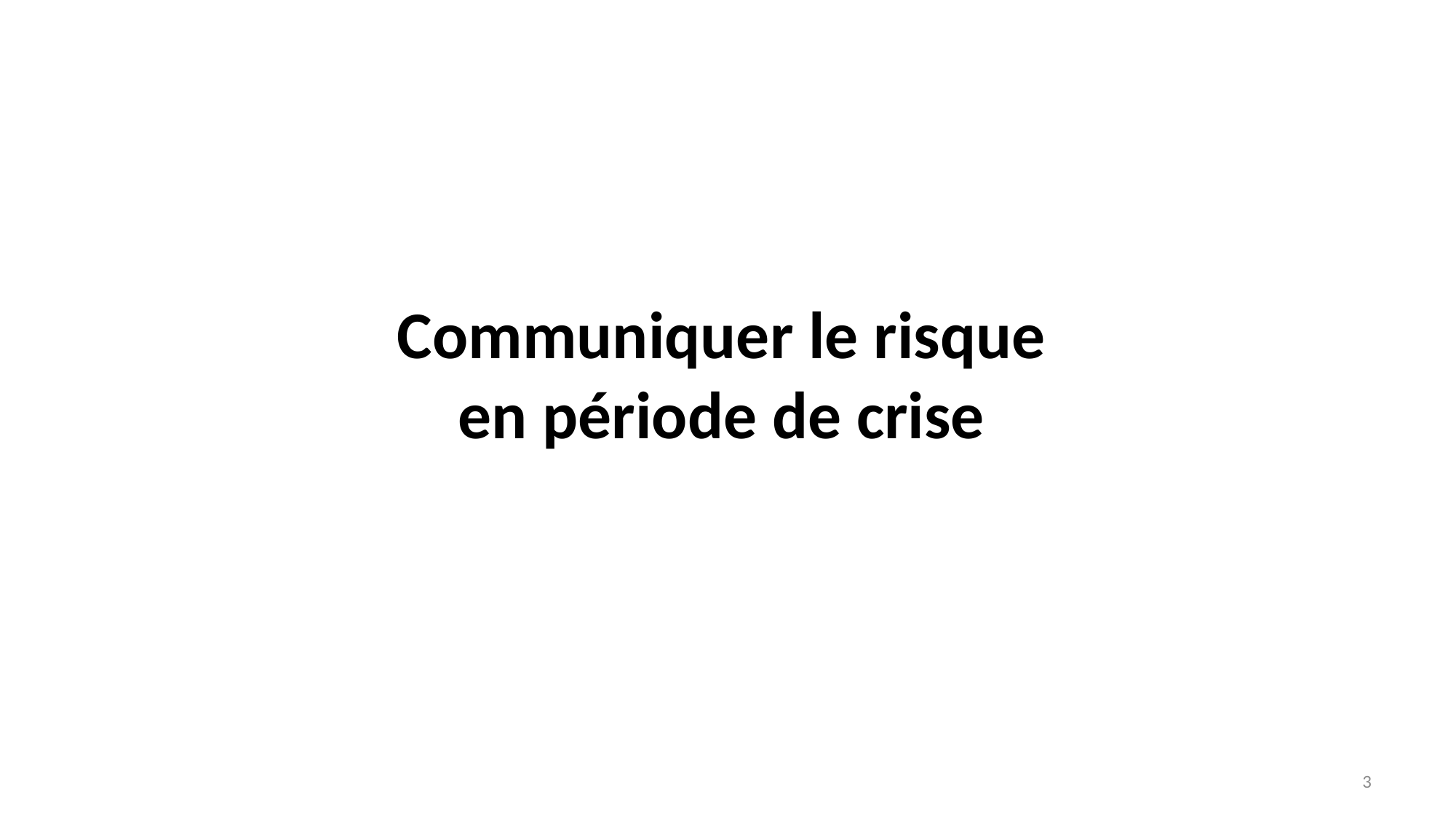

Communiquer le risque en période de crise
3